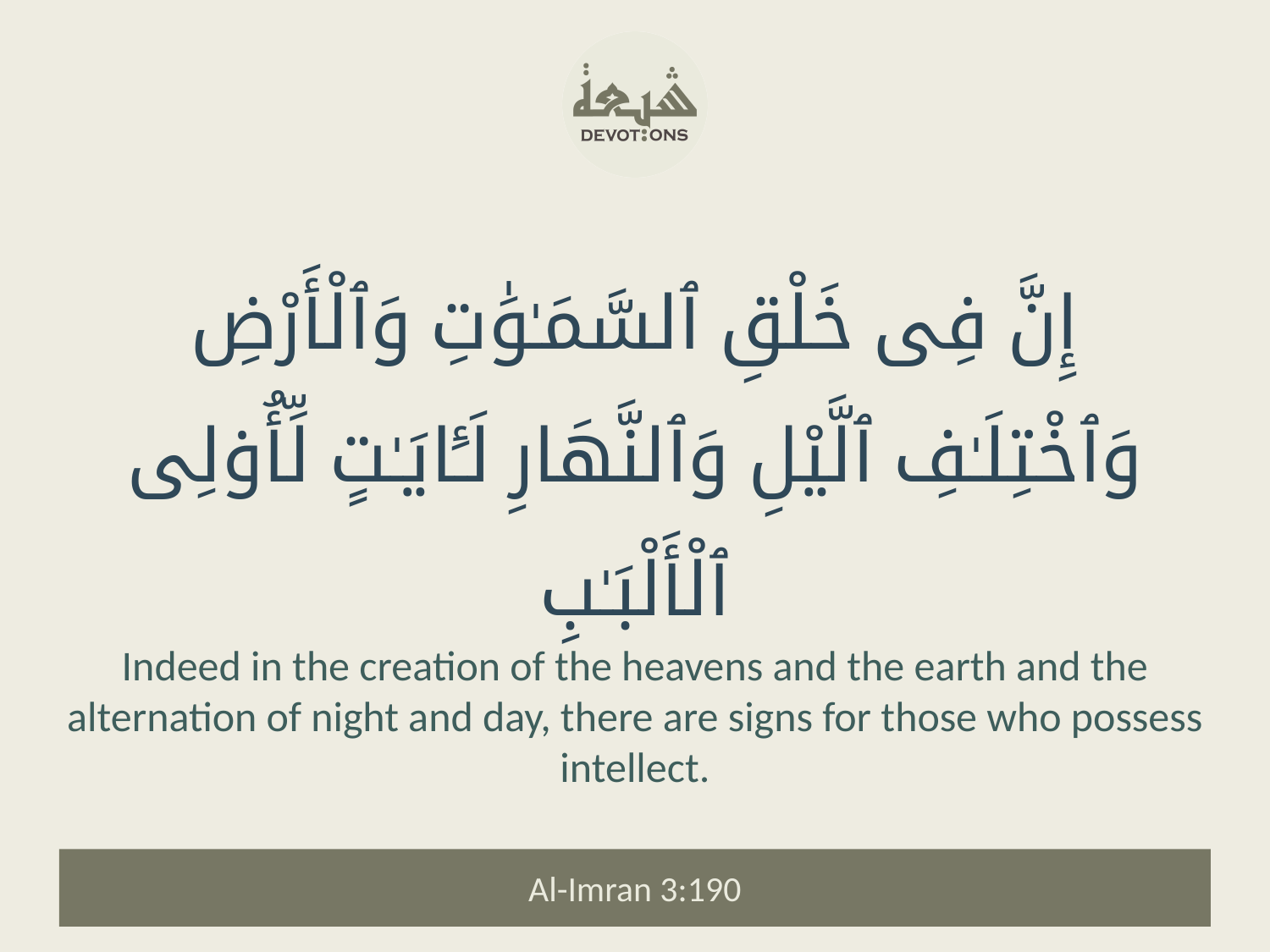

إِنَّ فِى خَلْقِ ٱلسَّمَـٰوَٰتِ وَٱلْأَرْضِ وَٱخْتِلَـٰفِ ٱلَّيْلِ وَٱلنَّهَارِ لَـَٔايَـٰتٍ لِّأُو۟لِى ٱلْأَلْبَـٰبِ
Indeed in the creation of the heavens and the earth and the alternation of night and day, there are signs for those who possess intellect.
Al-Imran 3:190